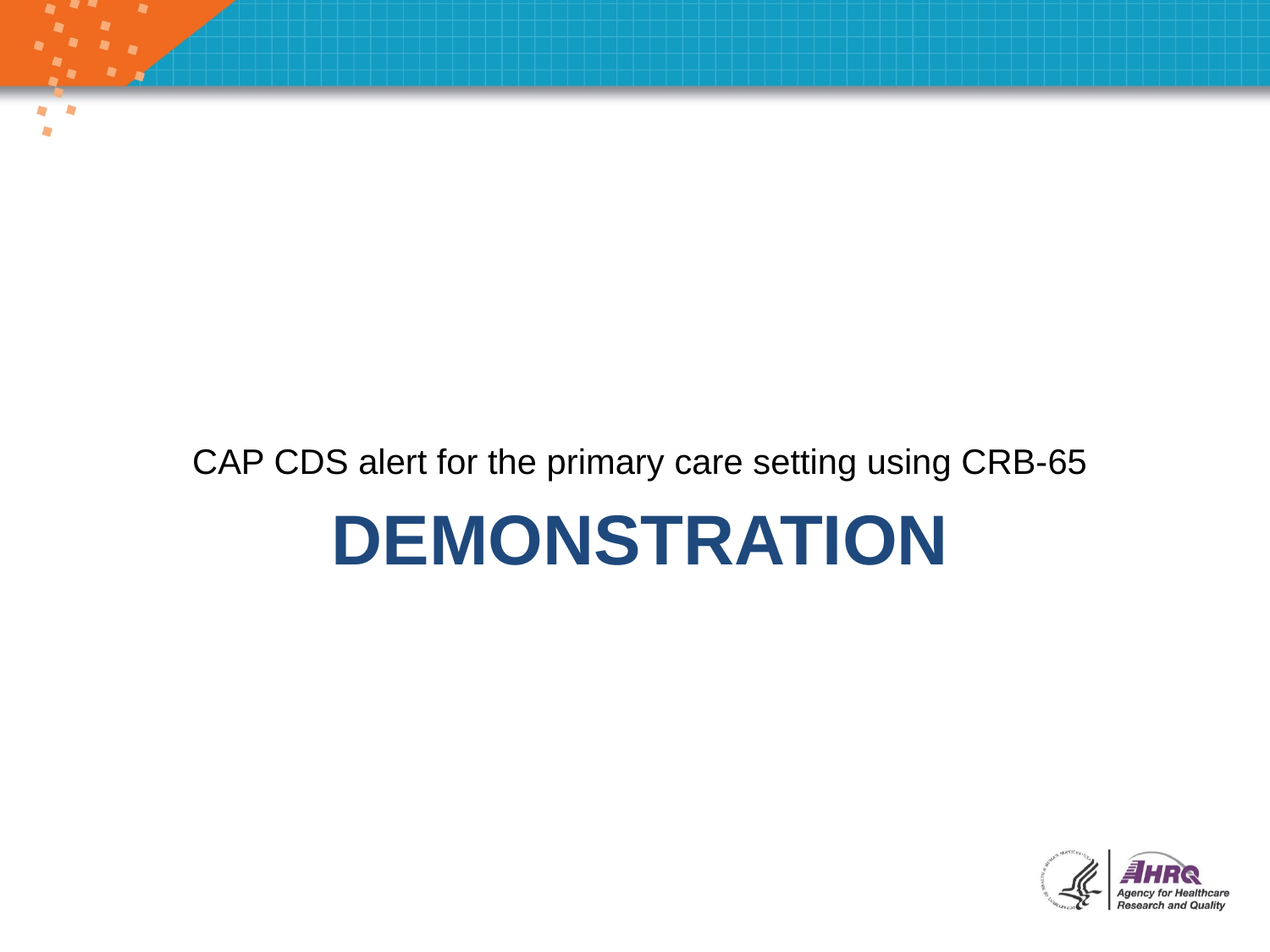

CAP CDS alert for the primary care setting using CRB-65
# Demonstration